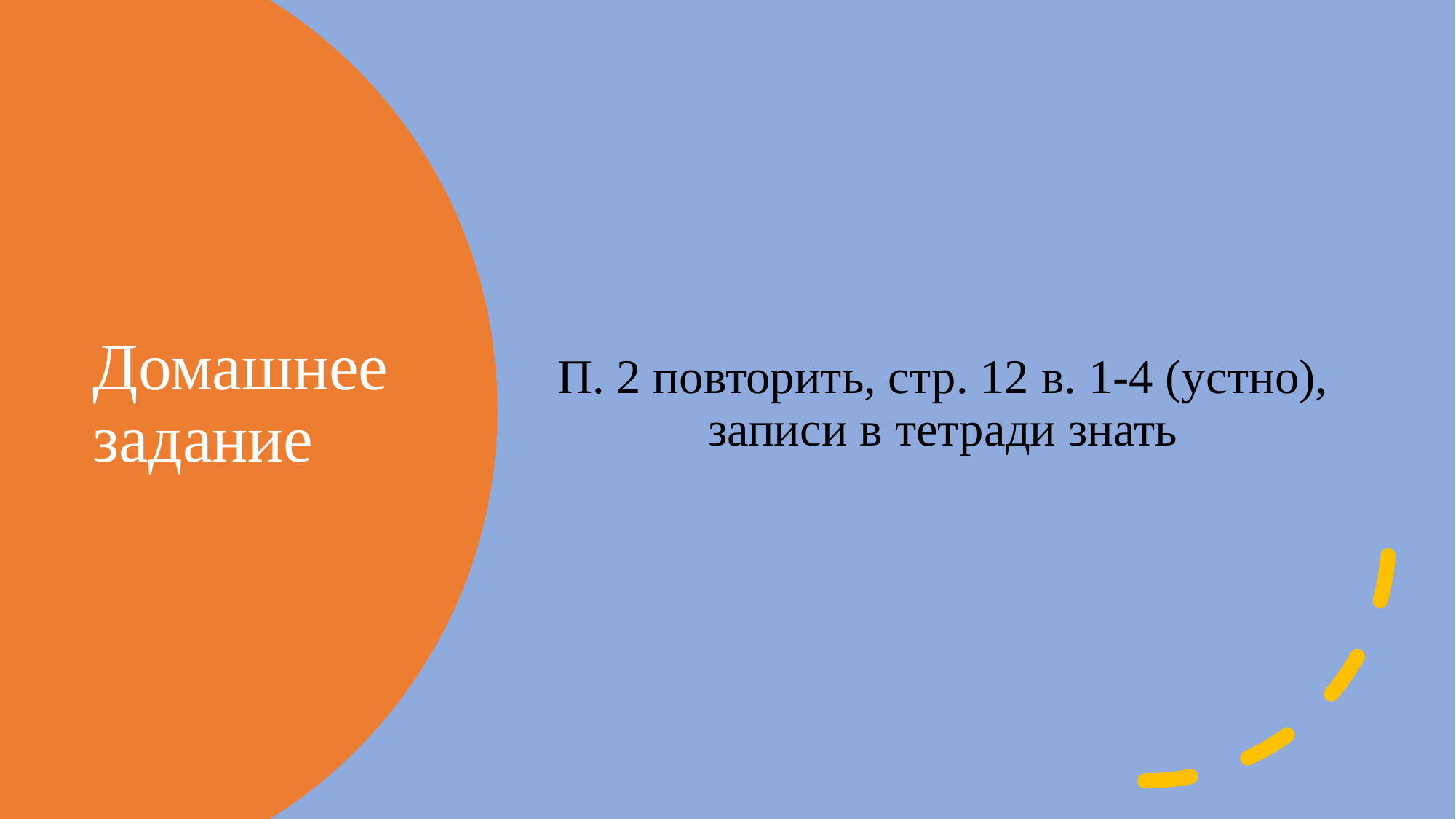

П. 2 повторить, стр. 12 в. 1-4 (устно), записи в тетради знать​
# Домашнее задание